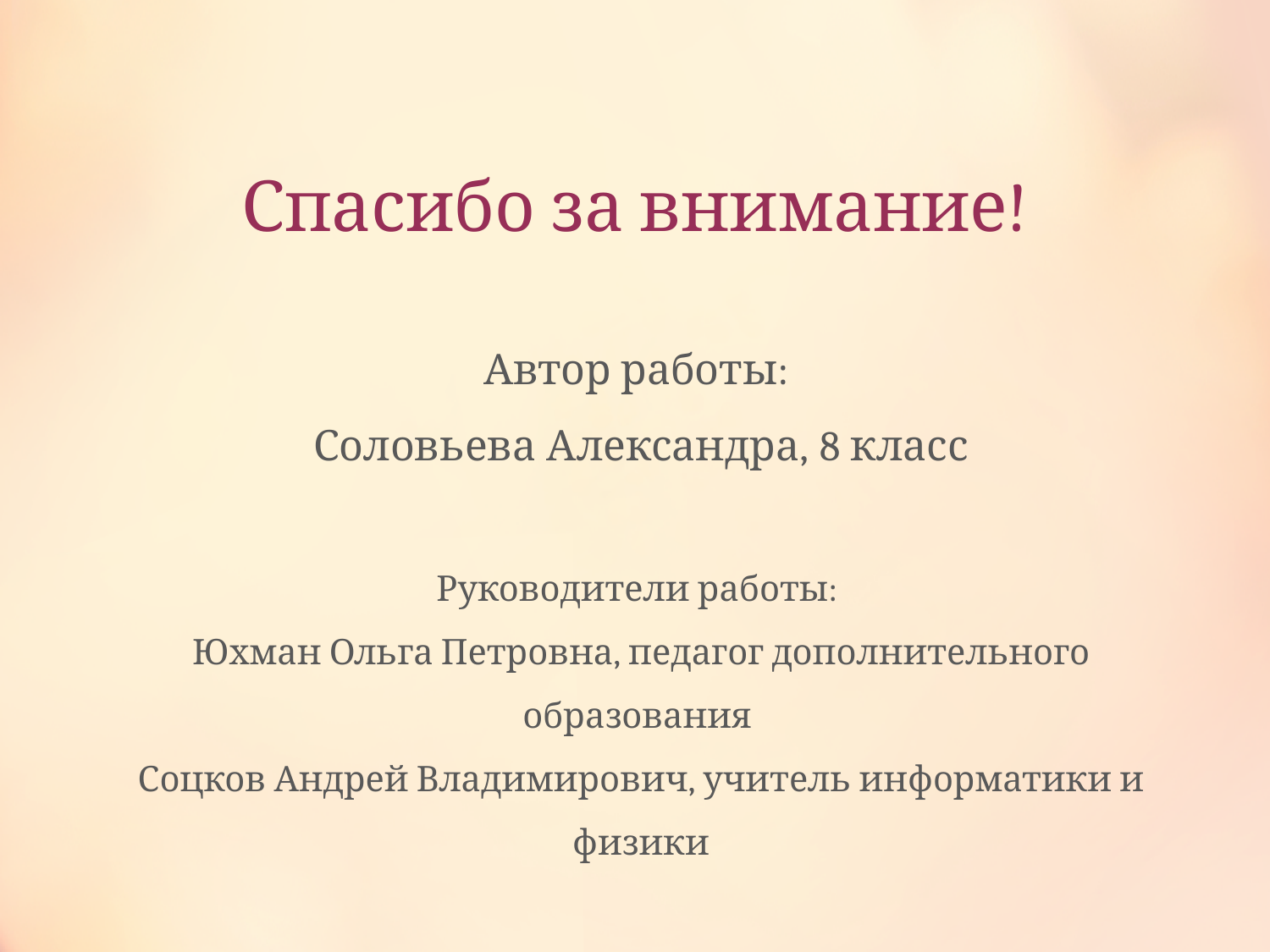

Спасибо за внимание!
Автор работы:
Соловьева Александра, 8 класс

Руководители работы:
Юхман Ольга Петровна, педагог дополнительного образования
Соцков Андрей Владимирович, учитель информатики и физики